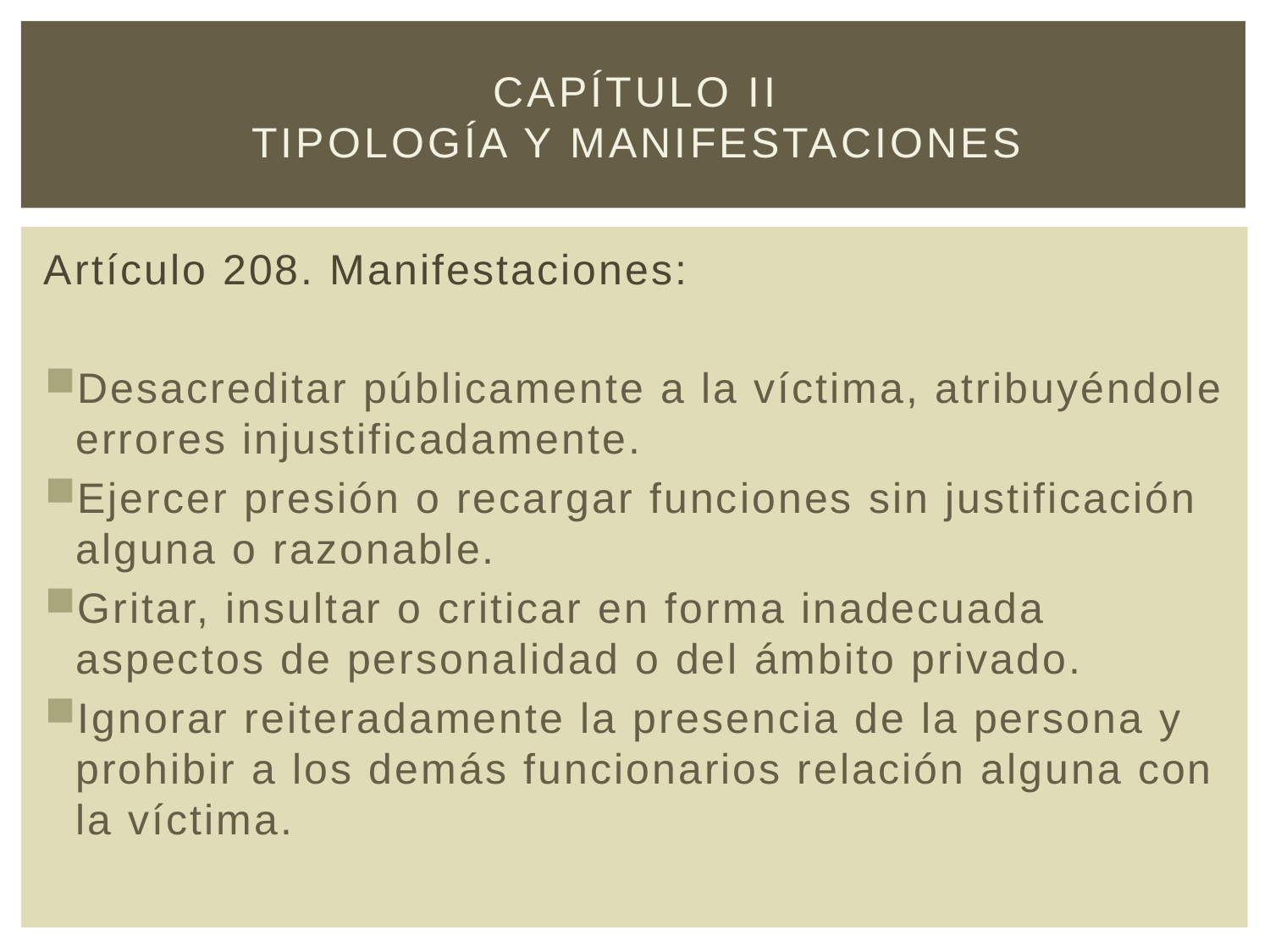

# Capítulo II tipología y manifestaciones
Artículo 208. Manifestaciones:

Desacreditar públicamente a la víctima, atribuyéndole errores injustificadamente.
Ejercer presión o recargar funciones sin justificación alguna o razonable.
Gritar, insultar o criticar en forma inadecuada aspectos de personalidad o del ámbito privado.
Ignorar reiteradamente la presencia de la persona y prohibir a los demás funcionarios relación alguna con la víctima.